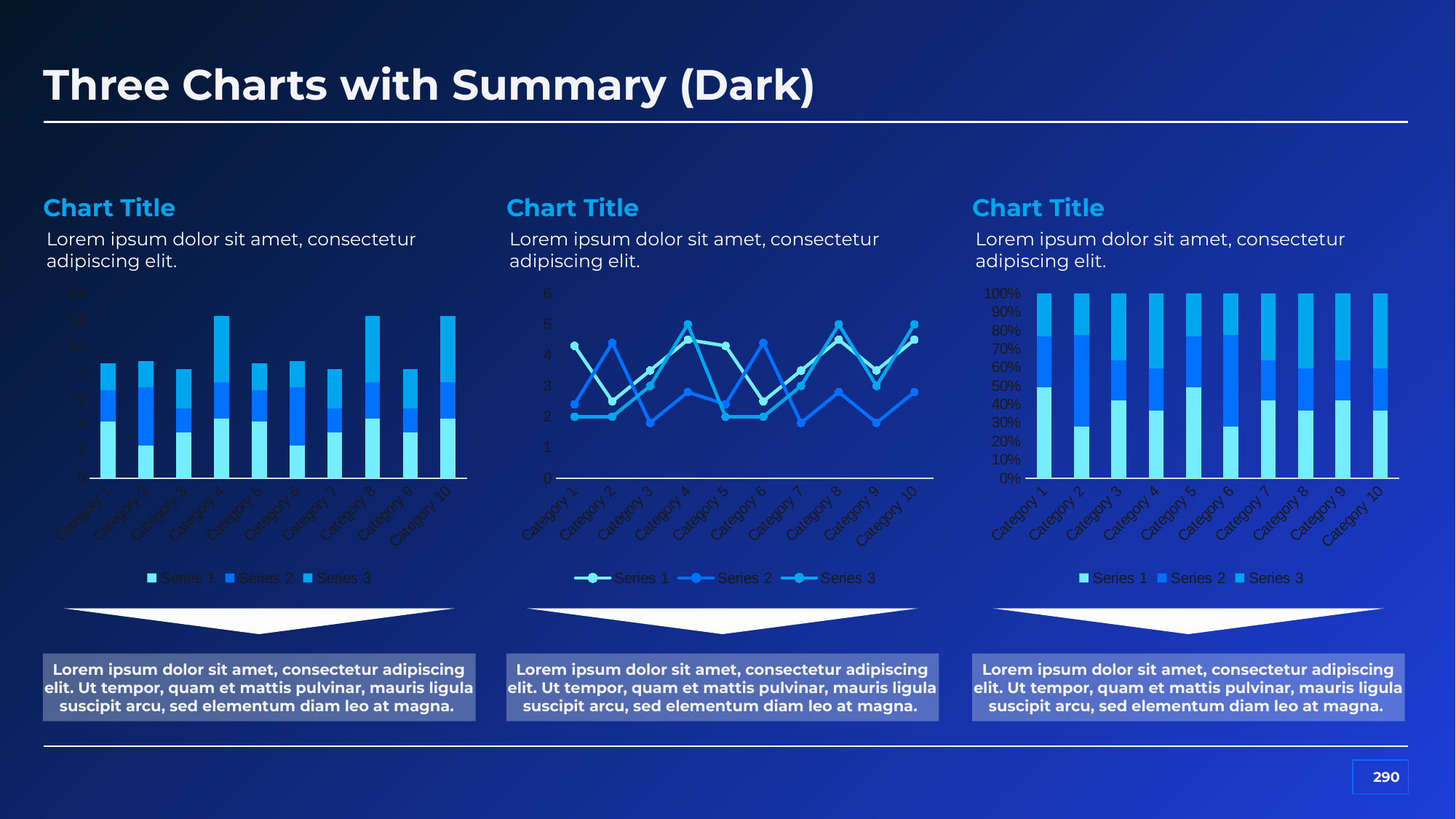

# Three Charts with Summary (Dark)
Chart Title
Chart Title
Chart Title
Lorem ipsum dolor sit amet, consectetur
adipiscing elit.
Lorem ipsum dolor sit amet, consectetur
adipiscing elit.
Lorem ipsum dolor sit amet, consectetur
adipiscing elit.

### Chart

| Category | Series 1 | Series 2 | Series 3 |
|---|---|---|---|
| Category 1 | 4.3 | 2.4 | 2.0 |
| Category 2 | 2.5 | 4.4 | 2.0 |
| Category 3 | 3.5 | 1.8 | 3.0 |
| Category 4 | 4.5 | 2.8 | 5.0 |
| Category 5 | 4.3 | 2.4 | 2.0 |
| Category 6 | 2.5 | 4.4 | 2.0 |
| Category 7 | 3.5 | 1.8 | 3.0 |
| Category 8 | 4.5 | 2.8 | 5.0 |
| Category 9 | 3.5 | 1.8 | 3.0 |
| Category 10 | 4.5 | 2.8 | 5.0 |

### Chart

| Category | Series 1 | Series 2 | Series 3 |
|---|---|---|---|
| Category 1 | 4.3 | 2.4 | 2.0 |
| Category 2 | 2.5 | 4.4 | 2.0 |
| Category 3 | 3.5 | 1.8 | 3.0 |
| Category 4 | 4.5 | 2.8 | 5.0 |
| Category 5 | 4.3 | 2.4 | 2.0 |
| Category 6 | 2.5 | 4.4 | 2.0 |
| Category 7 | 3.5 | 1.8 | 3.0 |
| Category 8 | 4.5 | 2.8 | 5.0 |
| Category 9 | 3.5 | 1.8 | 3.0 |
| Category 10 | 4.5 | 2.8 | 5.0 |

### Chart

| Category | Series 1 | Series 2 | Series 3 |
|---|---|---|---|
| Category 1 | 4.3 | 2.4 | 2.0 |
| Category 2 | 2.5 | 4.4 | 2.0 |
| Category 3 | 3.5 | 1.8 | 3.0 |
| Category 4 | 4.5 | 2.8 | 5.0 |
| Category 5 | 4.3 | 2.4 | 2.0 |
| Category 6 | 2.5 | 4.4 | 2.0 |
| Category 7 | 3.5 | 1.8 | 3.0 |
| Category 8 | 4.5 | 2.8 | 5.0 |
| Category 9 | 3.5 | 1.8 | 3.0 |
| Category 10 | 4.5 | 2.8 | 5.0 |

Lorem ipsum dolor sit amet, consectetur adipiscing elit. Ut tempor, quam et mattis pulvinar, mauris ligula suscipit arcu, sed elementum diam leo at magna.
Lorem ipsum dolor sit amet, consectetur adipiscing elit. Ut tempor, quam et mattis pulvinar, mauris ligula suscipit arcu, sed elementum diam leo at magna.
Lorem ipsum dolor sit amet, consectetur adipiscing elit. Ut tempor, quam et mattis pulvinar, mauris ligula suscipit arcu, sed elementum diam leo at magna.
290